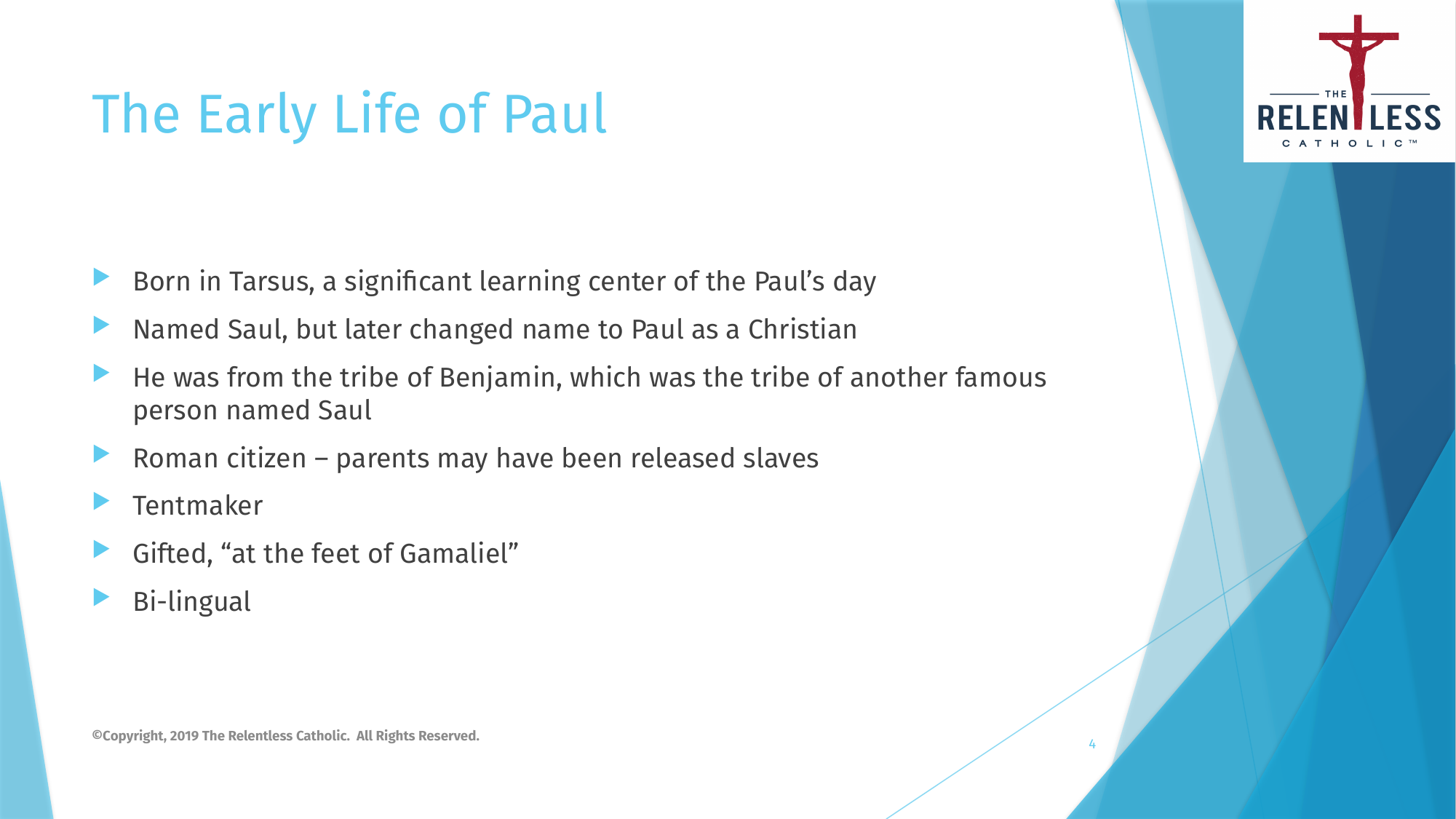

# The Early Life of Paul
Born in Tarsus, a significant learning center of the Paul’s day
Named Saul, but later changed name to Paul as a Christian
He was from the tribe of Benjamin, which was the tribe of another famous person named Saul
Roman citizen – parents may have been released slaves
Tentmaker
Gifted, “at the feet of Gamaliel”
Bi-lingual

©Copyright, 2019 The Relentless Catholic.  All Rights Reserved.

4